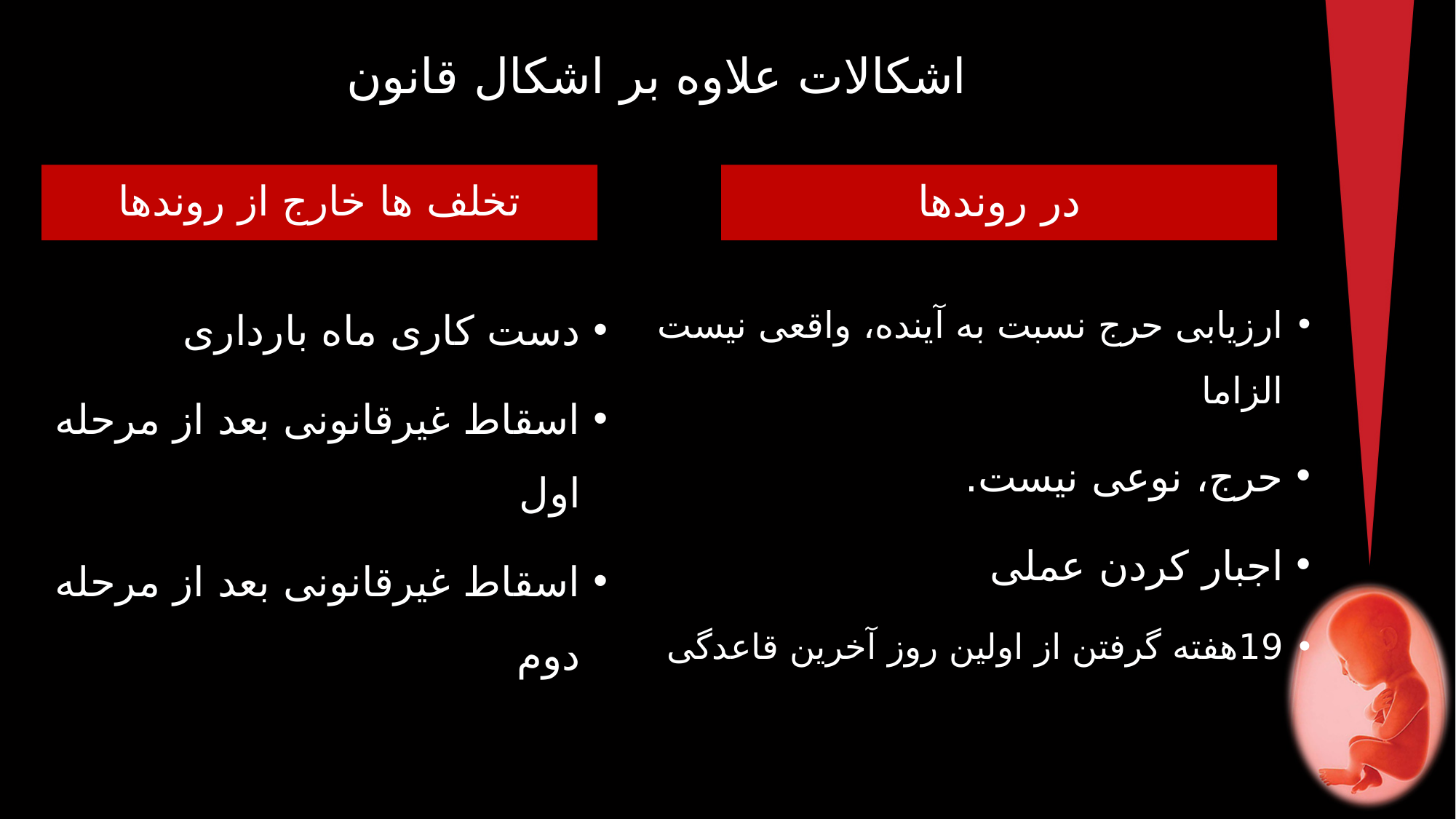

# اشکالات علاوه بر اشکال قانون
تخلف ها خارج از روندها
در روندها
دست کاری ماه بارداری
اسقاط غیرقانونی بعد از مرحله اول
اسقاط غیرقانونی بعد از مرحله دوم
ارزیابی حرج نسبت به آینده، واقعی نیست الزاما
حرج، نوعی نیست.
اجبار کردن عملی
19هفته گرفتن از اولین روز آخرین قاعدگی